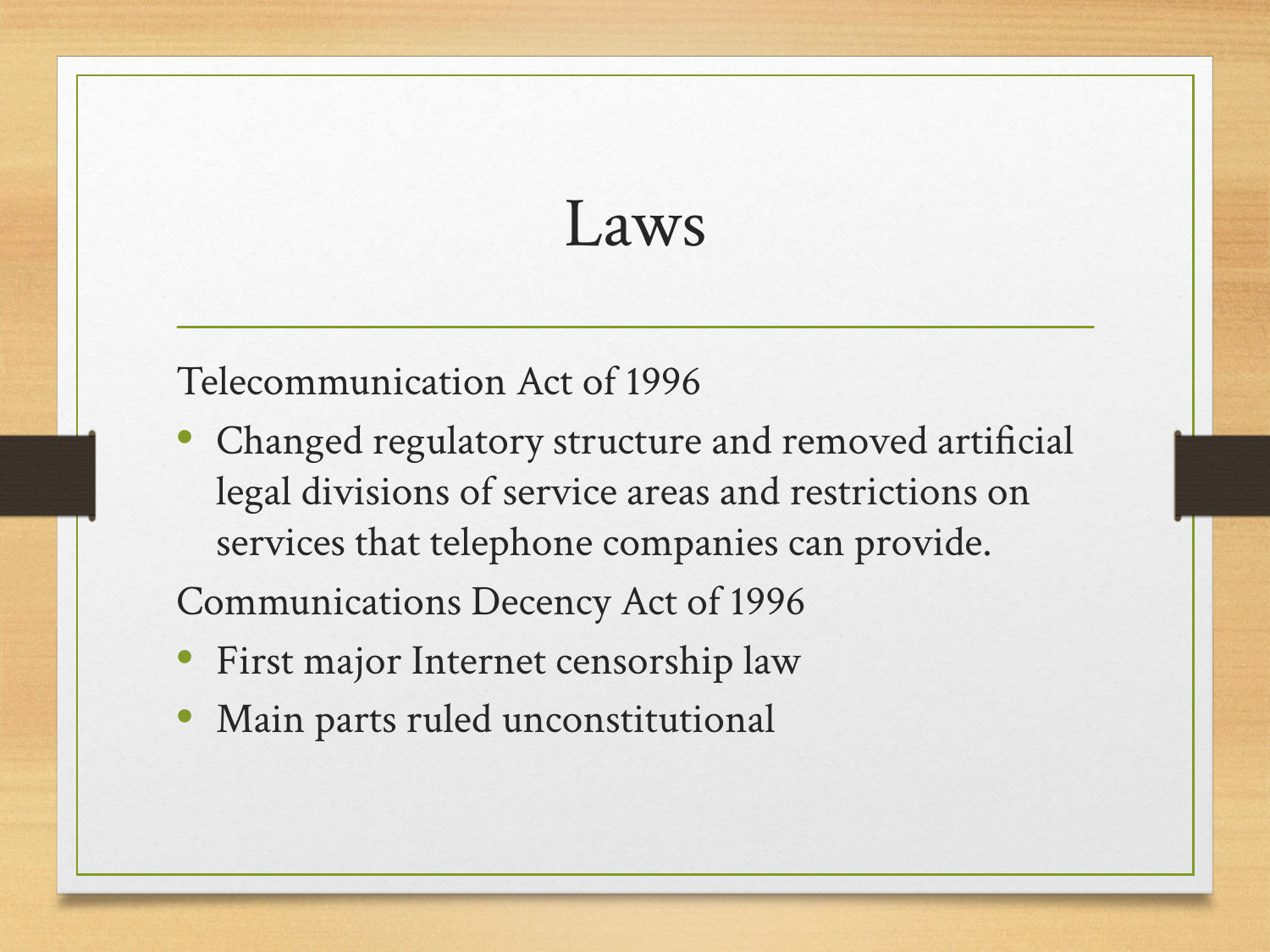

# Laws
Telecommunication Act of 1996
Changed regulatory structure and removed artificial legal divisions of service areas and restrictions on services that telephone companies can provide.
Communications Decency Act of 1996
First major Internet censorship law
Main parts ruled unconstitutional